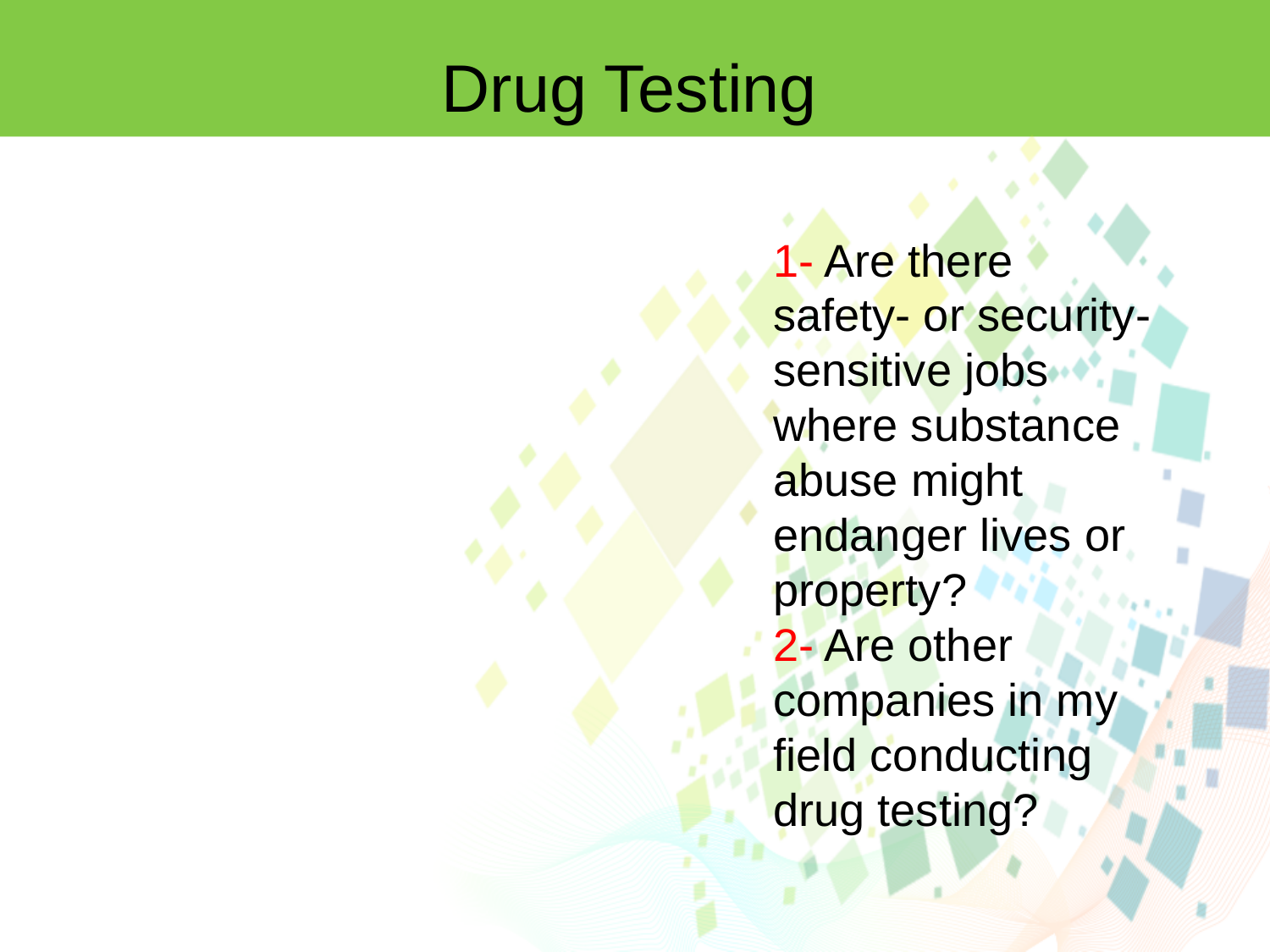

Drug Testing
1- Are there safety- or security-sensitive jobs where substance abuse might endanger lives or property?
2- Are other companies in my ﬁeld conducting drug testing?